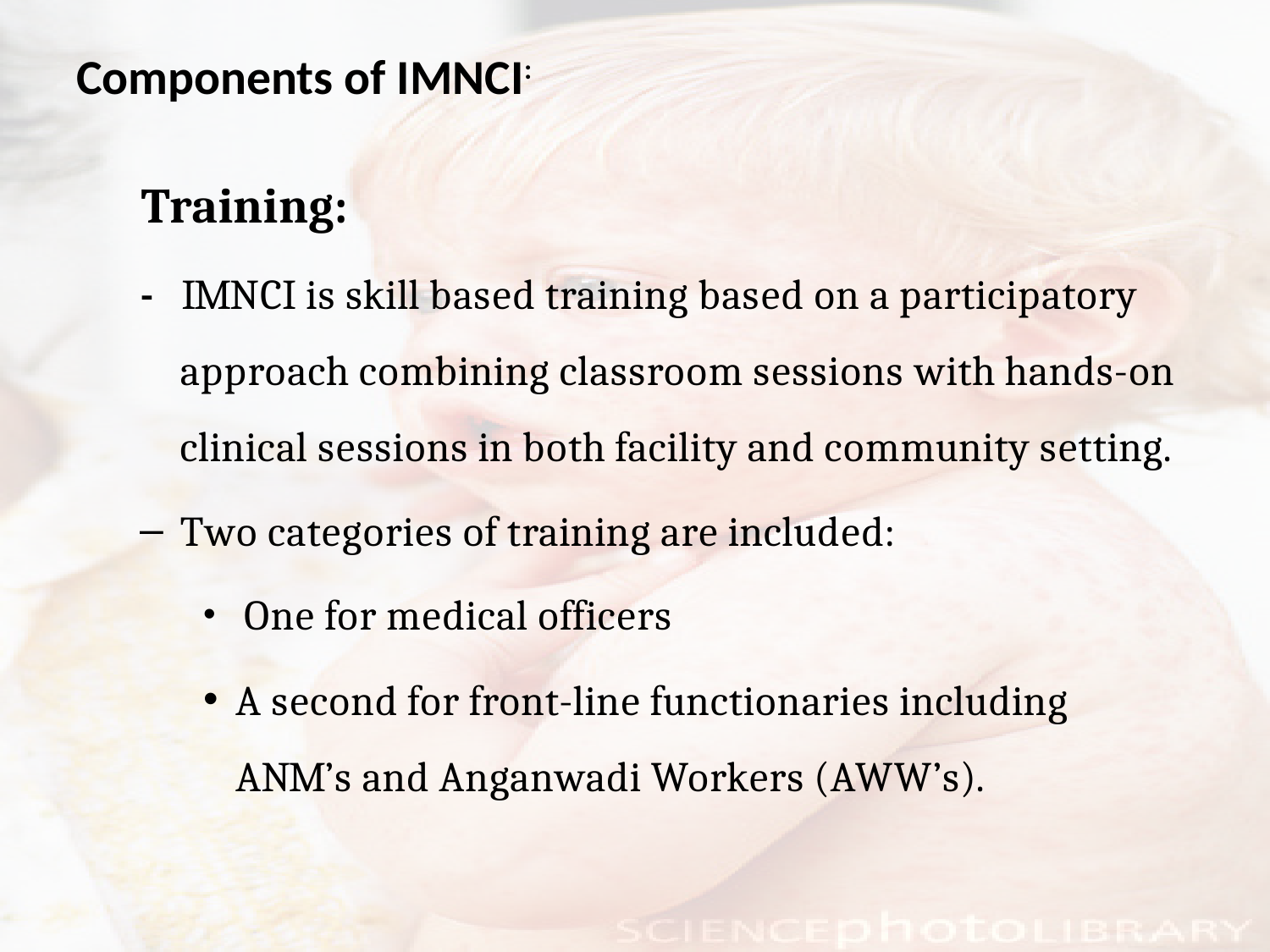

# Components of IMNCI:
Training:
-   IMNCI is skill based training based on a participatory approach combining classroom sessions with hands-on clinical sessions in both facility and community setting.
Two categories of training are included:
 One for medical officers
A second for front-line functionaries including ANM’s and Anganwadi Workers (AWW’s).